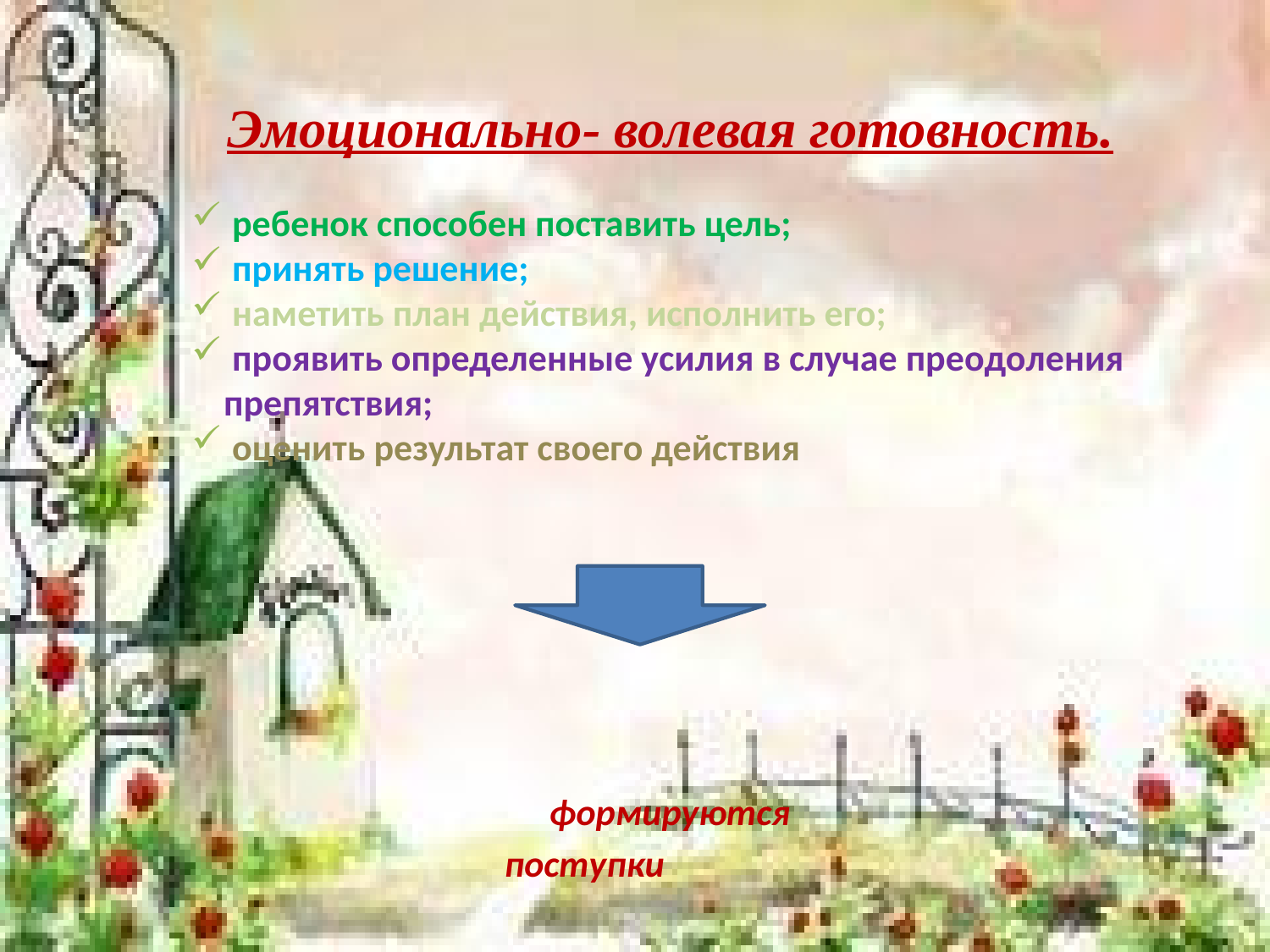

# Эмоционально- волевая готовность.

 ребенок способен поставить цель;
 принять решение;
 наметить план действия, исполнить его;
 проявить определенные усилия в случае преодоления препятствия;
 оценить результат своего действия

формируются
                                     поступки